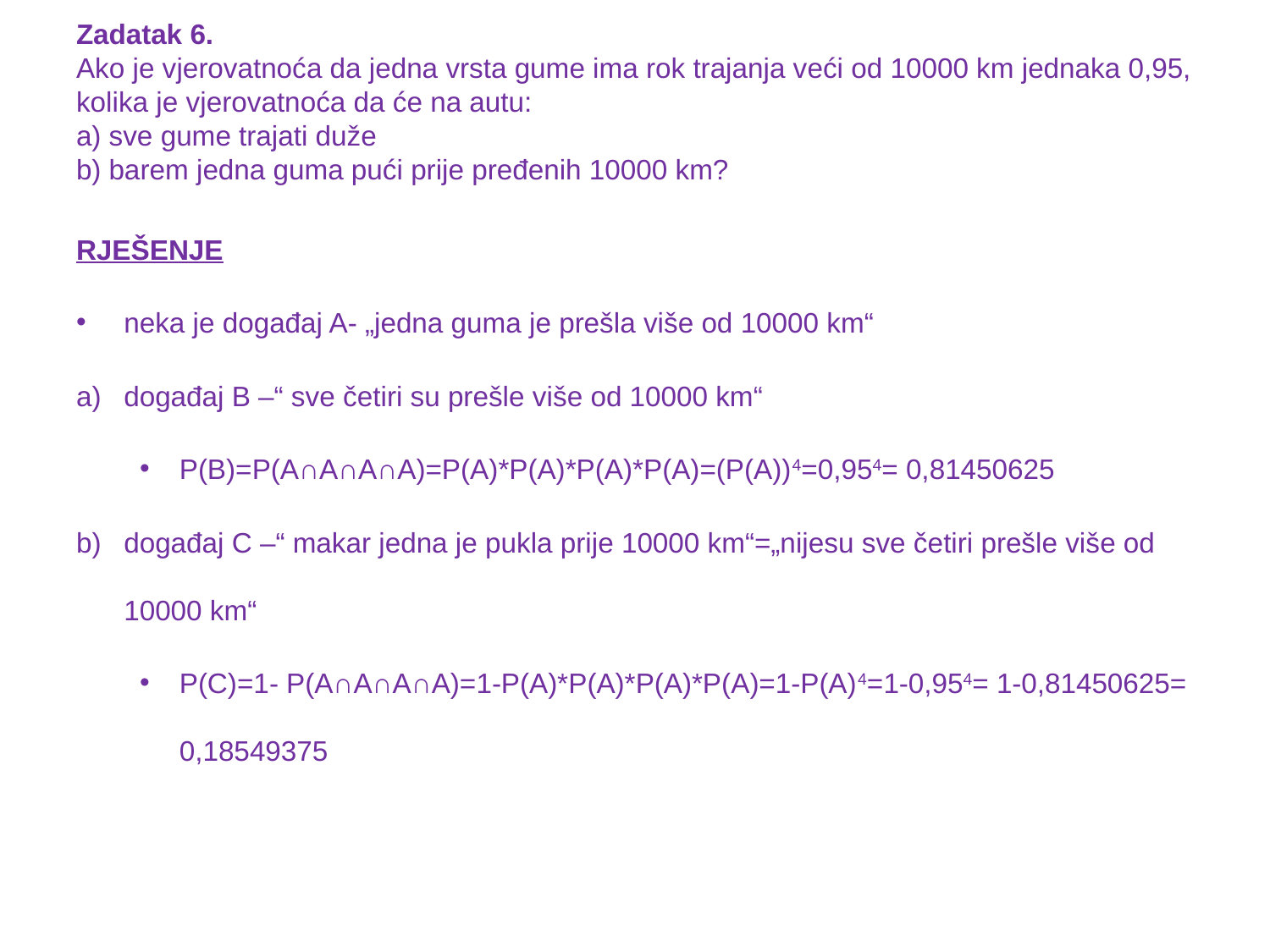

# Zadatak 6. Ako je vjerovatnoća da jedna vrsta gume ima rok trajanja veći od 10000 km jednaka 0,95, kolika je vjerovatnoća da će na autu: a) sve gume trajati duže b) barem jedna guma pući prije pređenih 10000 km?

RJEŠENJE
neka je događaj A- „jedna guma je prešla više od 10000 km“
događaj B –“ sve četiri su prešle više od 10000 km“
P(B)=P(A∩A∩A∩A)=P(A)*P(A)*P(A)*P(A)=(P(A))4=0,954= 0,81450625
događaj C –“ makar jedna je pukla prije 10000 km“=„nijesu sve četiri prešle više od 10000 km“
P(C)=1- P(A∩A∩A∩A)=1-P(A)*P(A)*P(A)*P(A)=1-P(A)4=1-0,954= 1-0,81450625= 0,18549375